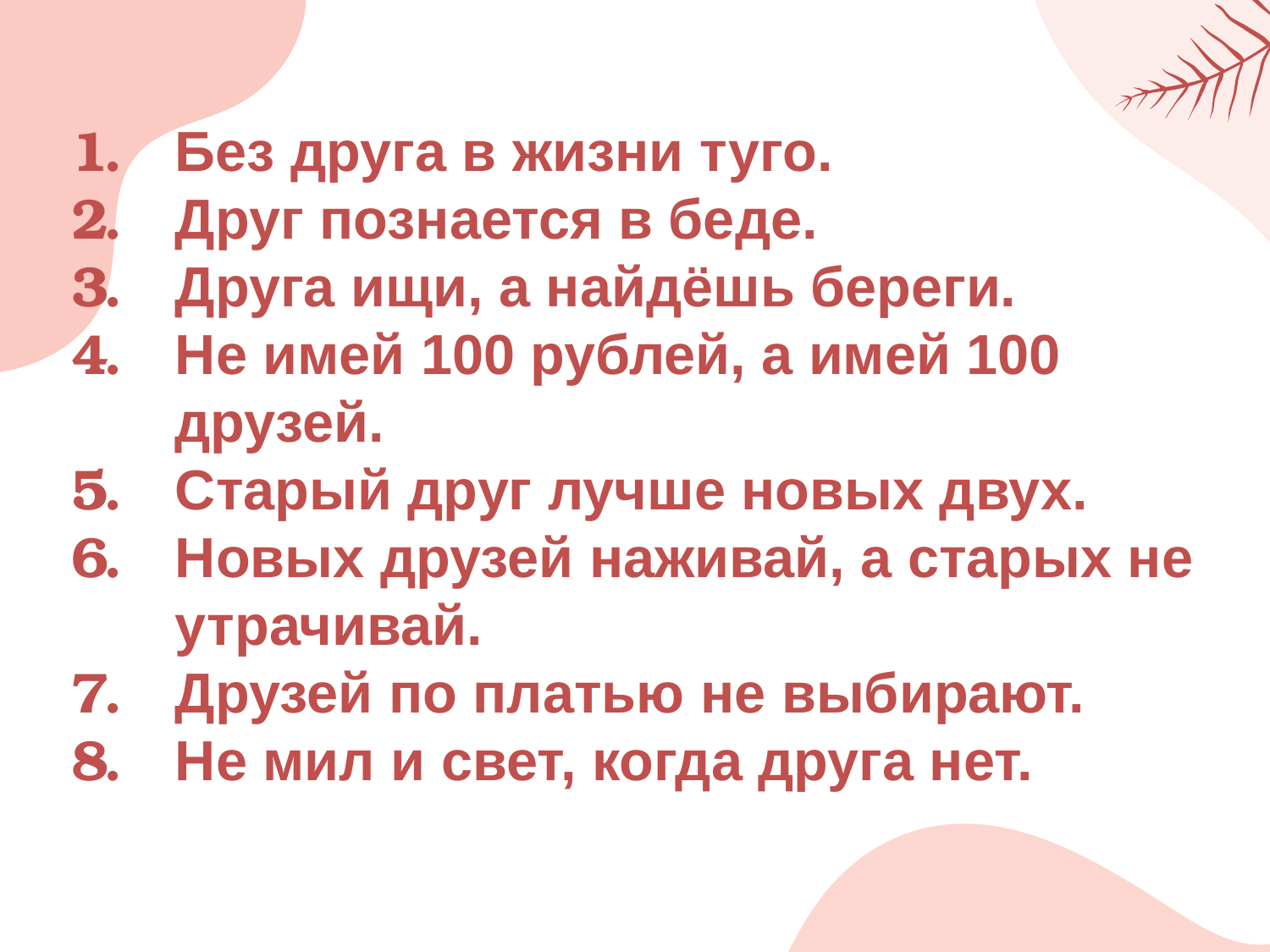

Без друга в жизни туго.
Друг познается в беде.
Друга ищи, а найдёшь береги.
Не имей 100 рублей, а имей 100 друзей.
Старый друг лучше новых двух.
Новых друзей наживай, а старых не утрачивай.
Друзей по платью не выбирают.
Не мил и свет, когда друга нет.